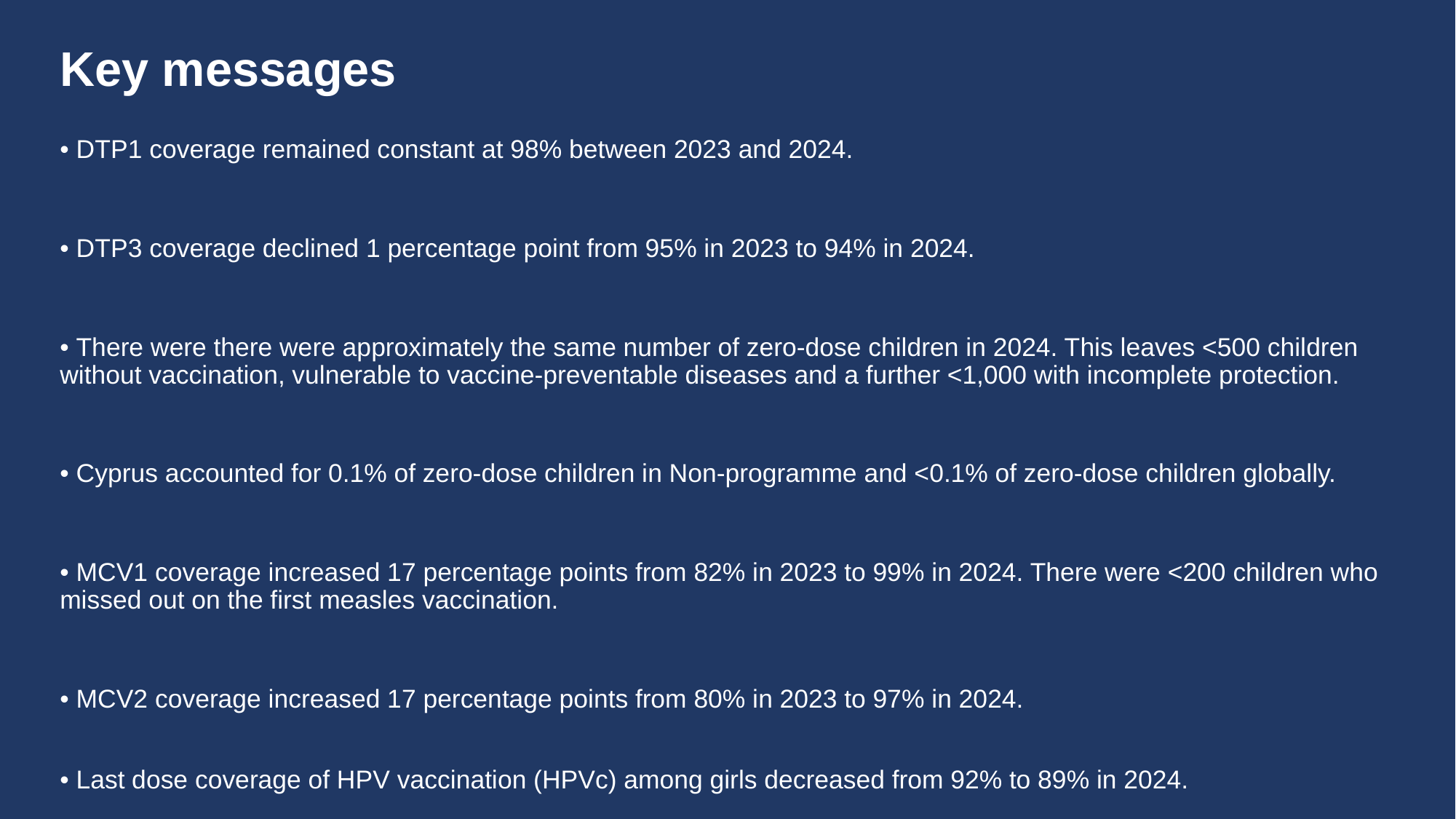

# Key messages
• DTP1 coverage remained constant at 98% between 2023 and 2024.

• DTP3 coverage declined 1 percentage point from 95% in 2023 to 94% in 2024.

• There were there were approximately the same number of zero-dose children in 2024. This leaves <500 children without vaccination, vulnerable to vaccine-preventable diseases and a further <1,000 with incomplete protection.

• Cyprus accounted for 0.1% of zero-dose children in Non-programme and <0.1% of zero-dose children globally.

• MCV1 coverage increased 17 percentage points from 82% in 2023 to 99% in 2024. There were <200 children who missed out on the first measles vaccination.

• MCV2 coverage increased 17 percentage points from 80% in 2023 to 97% in 2024.

• Last dose coverage of HPV vaccination (HPVc) among girls decreased from 92% to 89% in 2024.